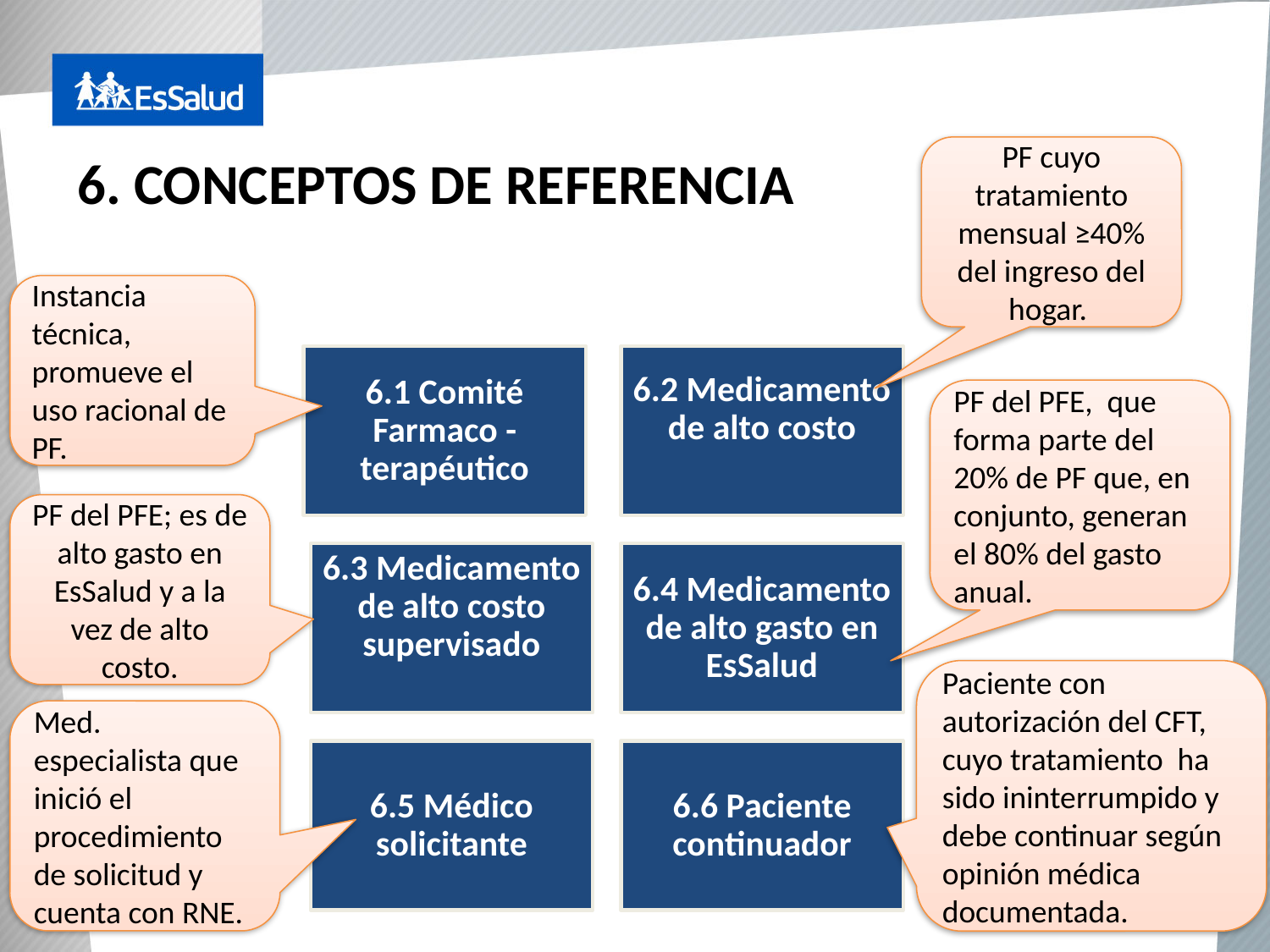

# 6. CONCEPTOS DE REFERENCIA
PF cuyo tratamiento mensual ≥40% del ingreso del hogar.
Instancia técnica, promueve el uso racional de PF.
6.1 Comité Farmaco -terapéutico
6.2 Medicamento de alto costo
6.3 Medicamento de alto costo supervisado
6.4 Medicamento de alto gasto en EsSalud
6.5 Médico solicitante
6.6 Paciente continuador
PF del PFE,  que forma parte del 20% de PF que, en conjunto, generan el 80% del gasto anual.
PF del PFE; es de alto gasto en EsSalud y a la vez de alto costo.
Paciente con autorización del CFT, cuyo tratamiento  ha sido ininterrumpido y debe continuar según opinión médica documentada.
Med. especialista que inició el procedimiento de solicitud y cuenta con RNE.